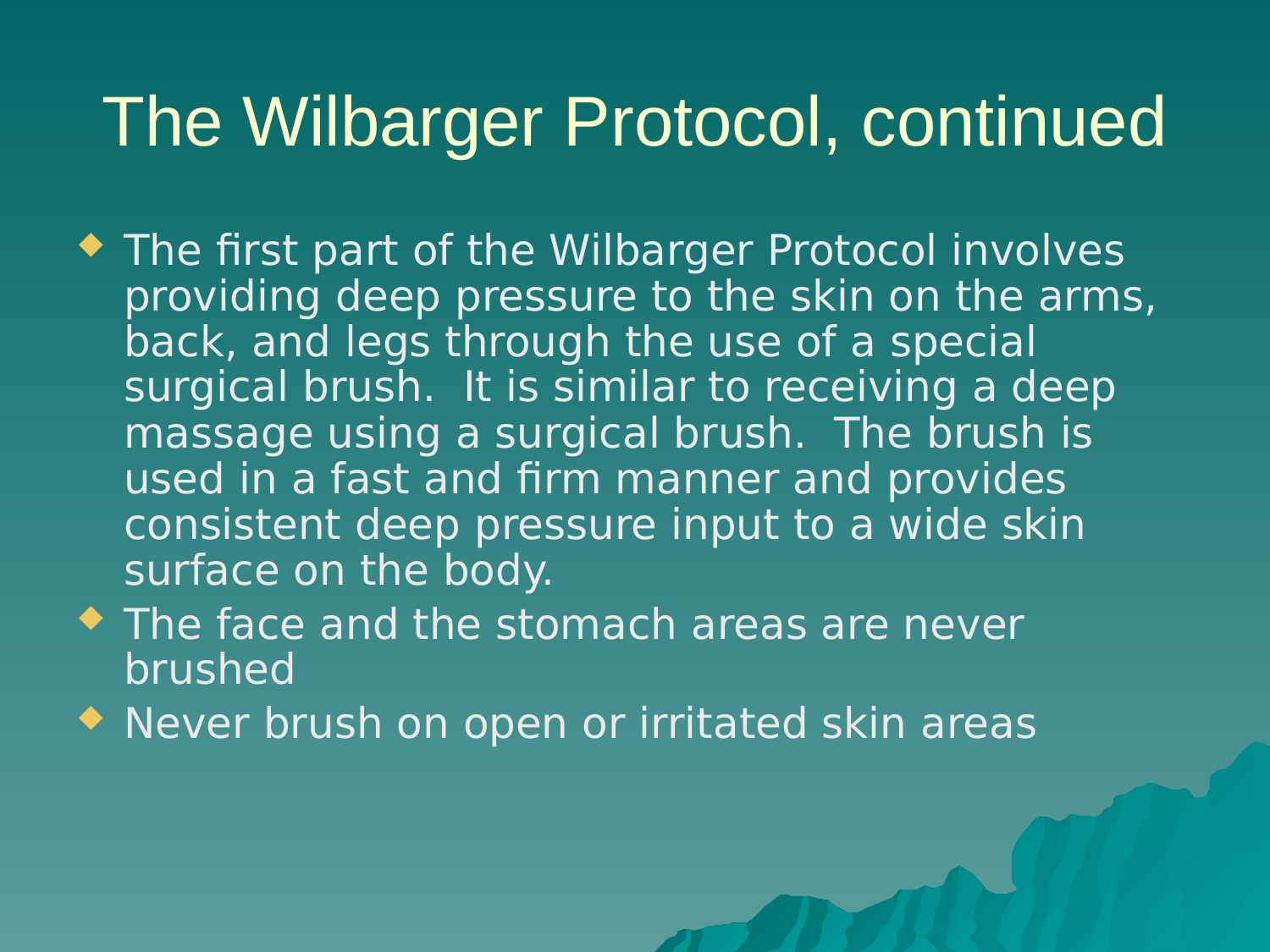

# The Wilbarger Protocol, continued
The first part of the Wilbarger Protocol involves providing deep pressure to the skin on the arms, back, and legs through the use of a special surgical brush.  It is similar to receiving a deep massage using a surgical brush.  The brush is used in a fast and firm manner and provides consistent deep pressure input to a wide skin surface on the body.
The face and the stomach areas are never brushed
Never brush on open or irritated skin areas